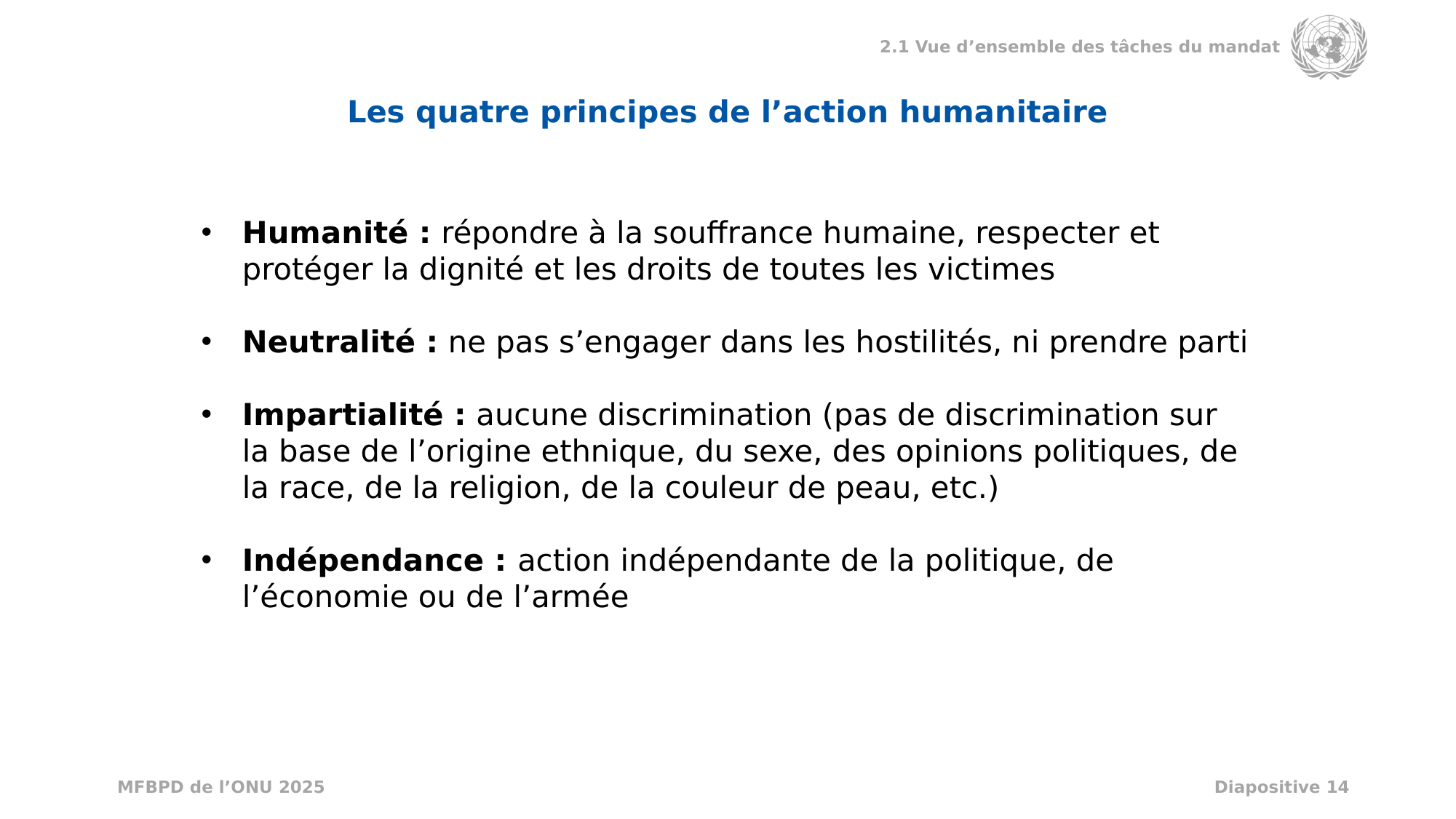

Les quatre principes de l’action humanitaire
Humanité : répondre à la souffrance humaine, respecter et protéger la dignité et les droits de toutes les victimes
Neutralité : ne pas s’engager dans les hostilités, ni prendre parti
Impartialité : aucune discrimination (pas de discrimination sur la base de l’origine ethnique, du sexe, des opinions politiques, de la race, de la religion, de la couleur de peau, etc.)
Indépendance : action indépendante de la politique, de l’économie ou de l’armée